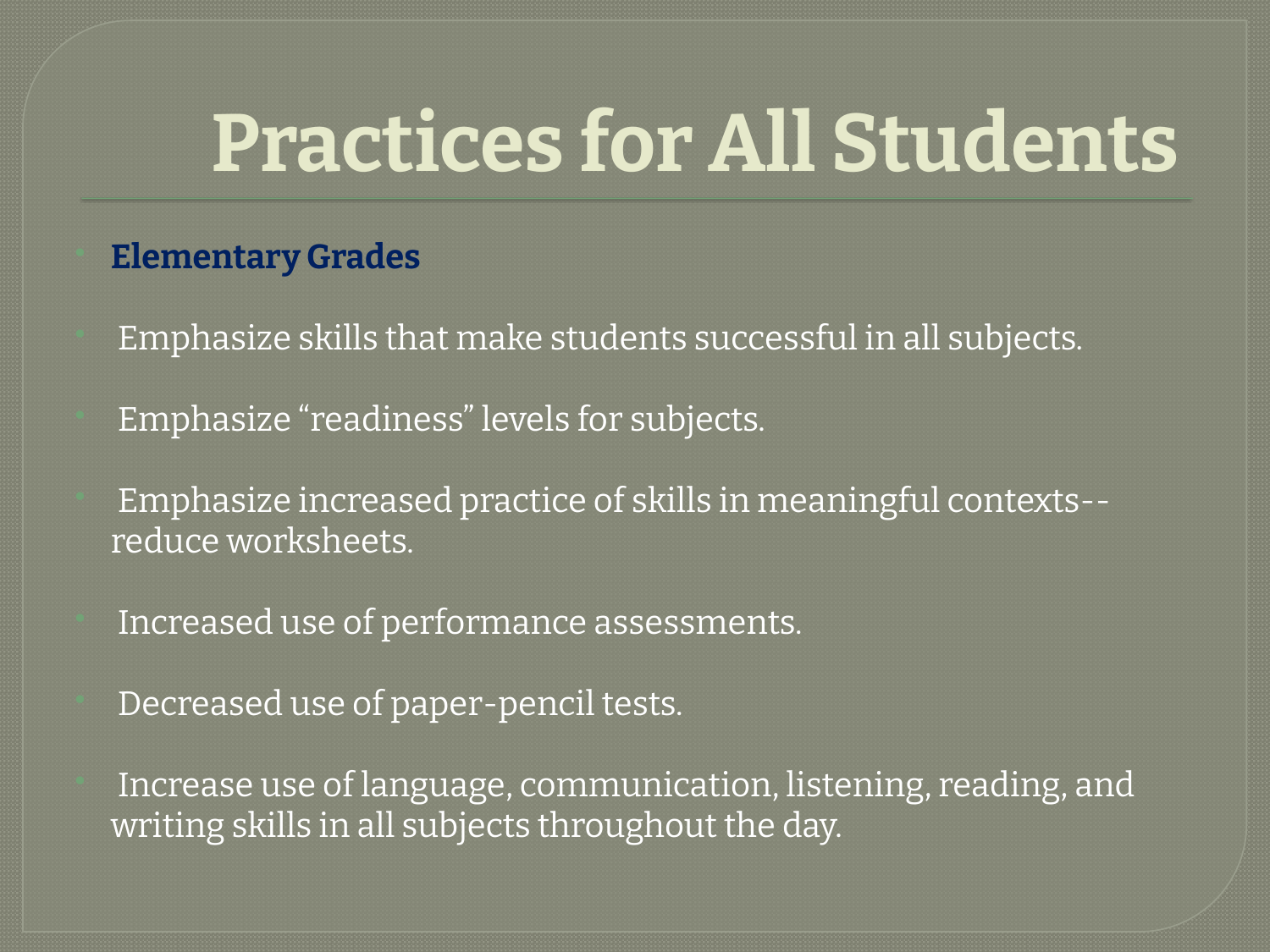

# Practices for All Students
Elementary Grades

 Emphasize skills that make students successful in all subjects.

 Emphasize “readiness” levels for subjects.

 Emphasize increased practice of skills in meaningful contexts--reduce worksheets.

 Increased use of performance assessments.

 Decreased use of paper-pencil tests.

 Increase use of language, communication, listening, reading, and writing skills in all subjects throughout the day.